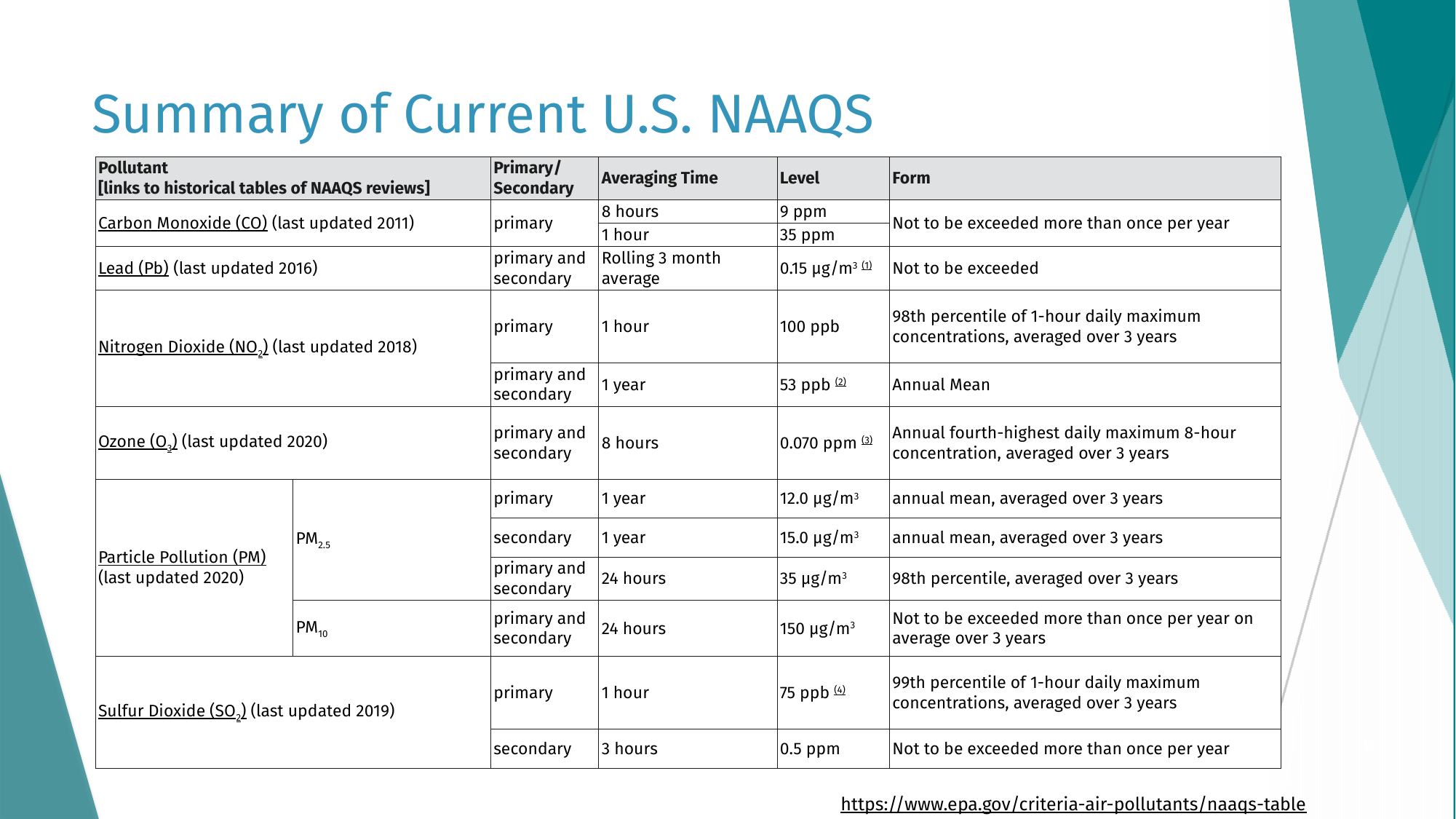

# Summary of Current U.S. NAAQS
| Pollutant [links to historical tables of NAAQS reviews] |  | Primary/ Secondary | Averaging Time | Level | Form |
| --- | --- | --- | --- | --- | --- |
| Carbon Monoxide (CO) (last updated 2011) |  | primary | 8 hours | 9 ppm | Not to be exceeded more than once per year |
|  |  |  | 1 hour | 35 ppm |  |
| Lead (Pb) (last updated 2016) |  | primary and secondary | Rolling 3 month average | 0.15 μg/m3 (1) | Not to be exceeded |
| Nitrogen Dioxide (NO2) (last updated 2018) |  | primary | 1 hour | 100 ppb | 98th percentile of 1-hour daily maximum concentrations, averaged over 3 years |
|  |  | primary and secondary | 1 year | 53 ppb (2) | Annual Mean |
| Ozone (O3) (last updated 2020) |  | primary and secondary | 8 hours | 0.070 ppm (3) | Annual fourth-highest daily maximum 8-hour concentration, averaged over 3 years |
| Particle Pollution (PM) (last updated 2020) | PM2.5 | primary | 1 year | 12.0 μg/m3 | annual mean, averaged over 3 years |
|  |  | secondary | 1 year | 15.0 μg/m3 | annual mean, averaged over 3 years |
|  |  | primary and secondary | 24 hours | 35 μg/m3 | 98th percentile, averaged over 3 years |
|  | PM10 | primary and secondary | 24 hours | 150 μg/m3 | Not to be exceeded more than once per year on average over 3 years |
| Sulfur Dioxide (SO2) (last updated 2019) |  | primary | 1 hour | 75 ppb (4) | 99th percentile of 1-hour daily maximum concentrations, averaged over 3 years |
|  |  | secondary | 3 hours | 0.5 ppm | Not to be exceeded more than once per year |
9
https://www.epa.gov/criteria-air-pollutants/naaqs-table